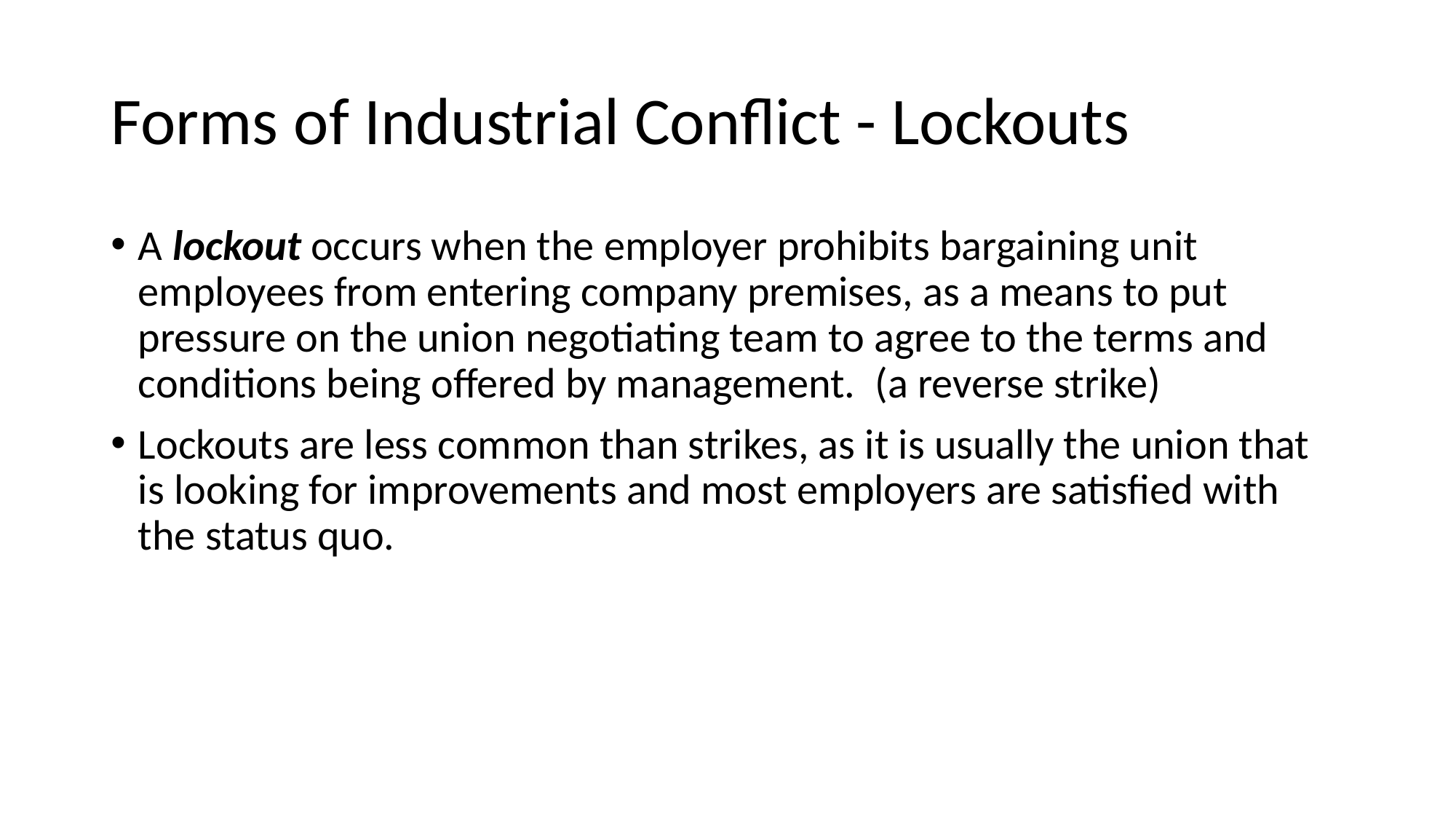

# Forms of Industrial Conflict - Lockouts
A lockout occurs when the employer prohibits bargaining unit employees from entering company premises, as a means to put pressure on the union negotiating team to agree to the terms and conditions being offered by management.  (a reverse strike)
Lockouts are less common than strikes, as it is usually the union that is looking for improvements and most employers are satisfied with the status quo.